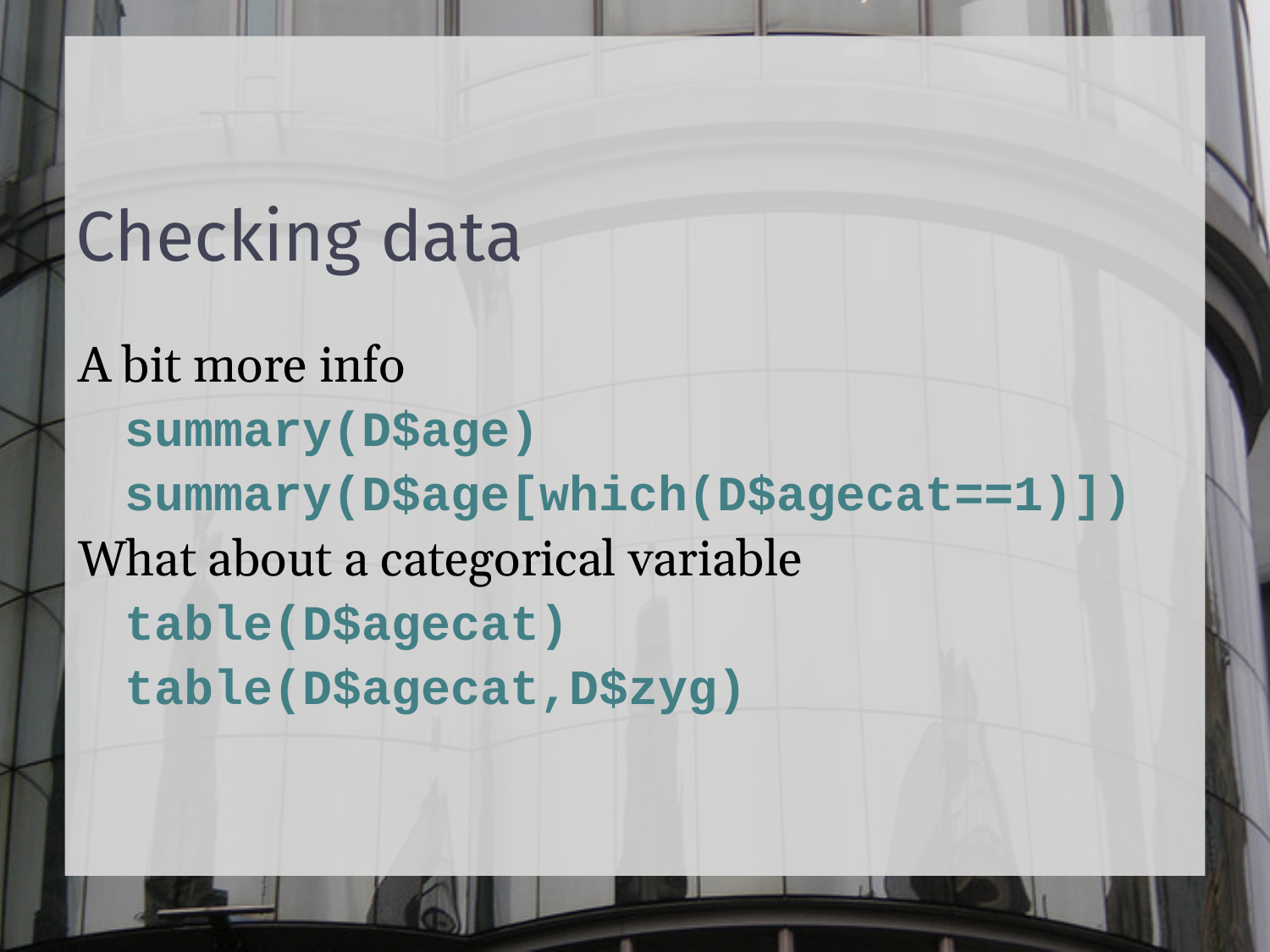

Checking data
A bit more info
	summary(D$age)
	summary(D$age[which(D$agecat==1)])
What about a categorical variable
	table(D$agecat)
	table(D$agecat,D$zyg)